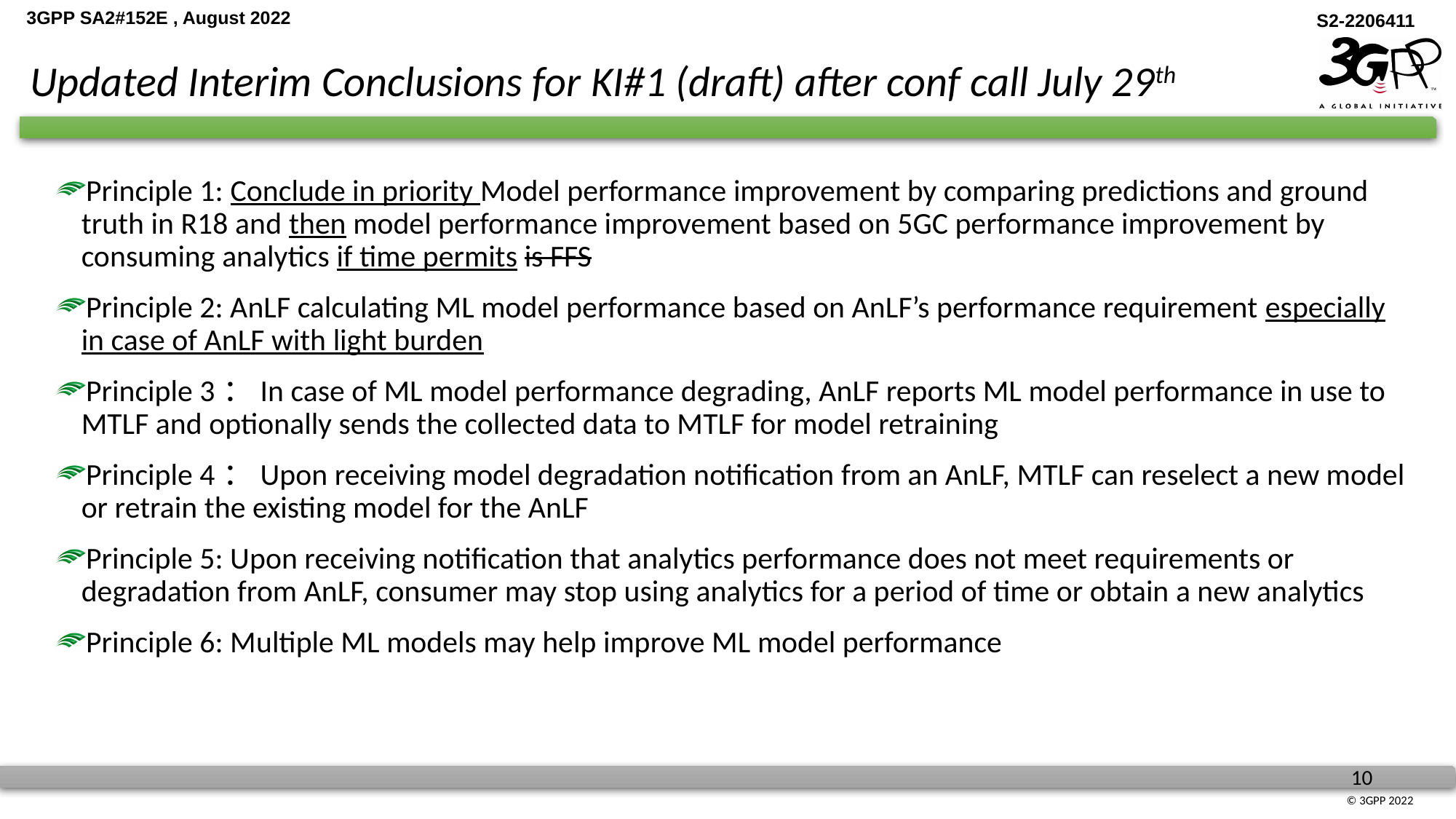

# Updated Interim Conclusions for KI#1 (draft) after conf call July 29th
Principle 1: Conclude in priority Model performance improvement by comparing predictions and ground truth in R18 and then model performance improvement based on 5GC performance improvement by consuming analytics if time permits is FFS
Principle 2: AnLF calculating ML model performance based on AnLF’s performance requirement especially in case of AnLF with light burden
Principle 3：In case of ML model performance degrading, AnLF reports ML model performance in use to MTLF and optionally sends the collected data to MTLF for model retraining
Principle 4：Upon receiving model degradation notification from an AnLF, MTLF can reselect a new model or retrain the existing model for the AnLF
Principle 5: Upon receiving notification that analytics performance does not meet requirements or degradation from AnLF, consumer may stop using analytics for a period of time or obtain a new analytics
Principle 6: Multiple ML models may help improve ML model performance